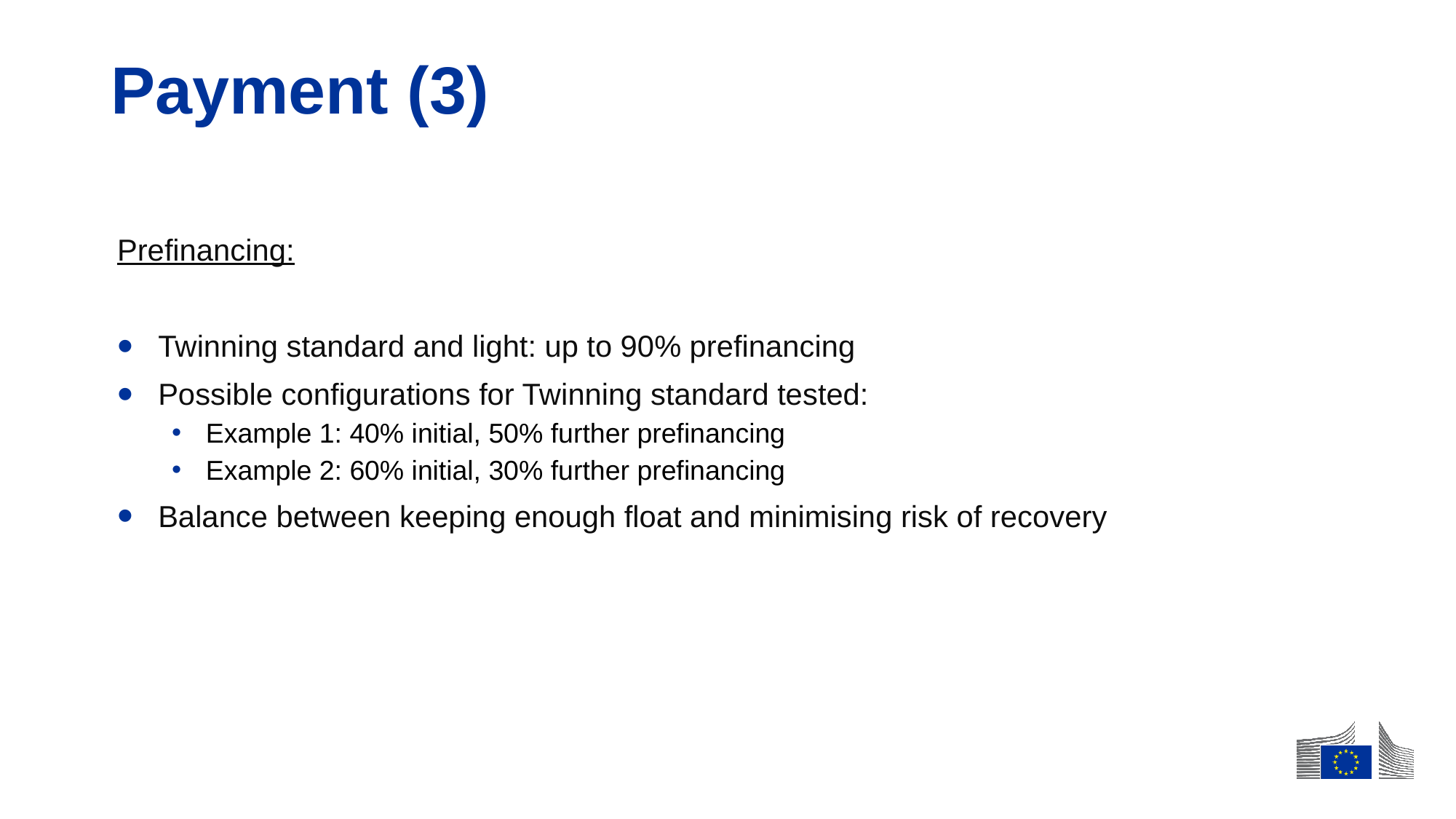

# Payment (3)
Prefinancing:

Twinning standard and light: up to 90% prefinancing
Possible configurations for Twinning standard tested:
Example 1: 40% initial, 50% further prefinancing
Example 2: 60% initial, 30% further prefinancing
Balance between keeping enough float and minimising risk of recovery